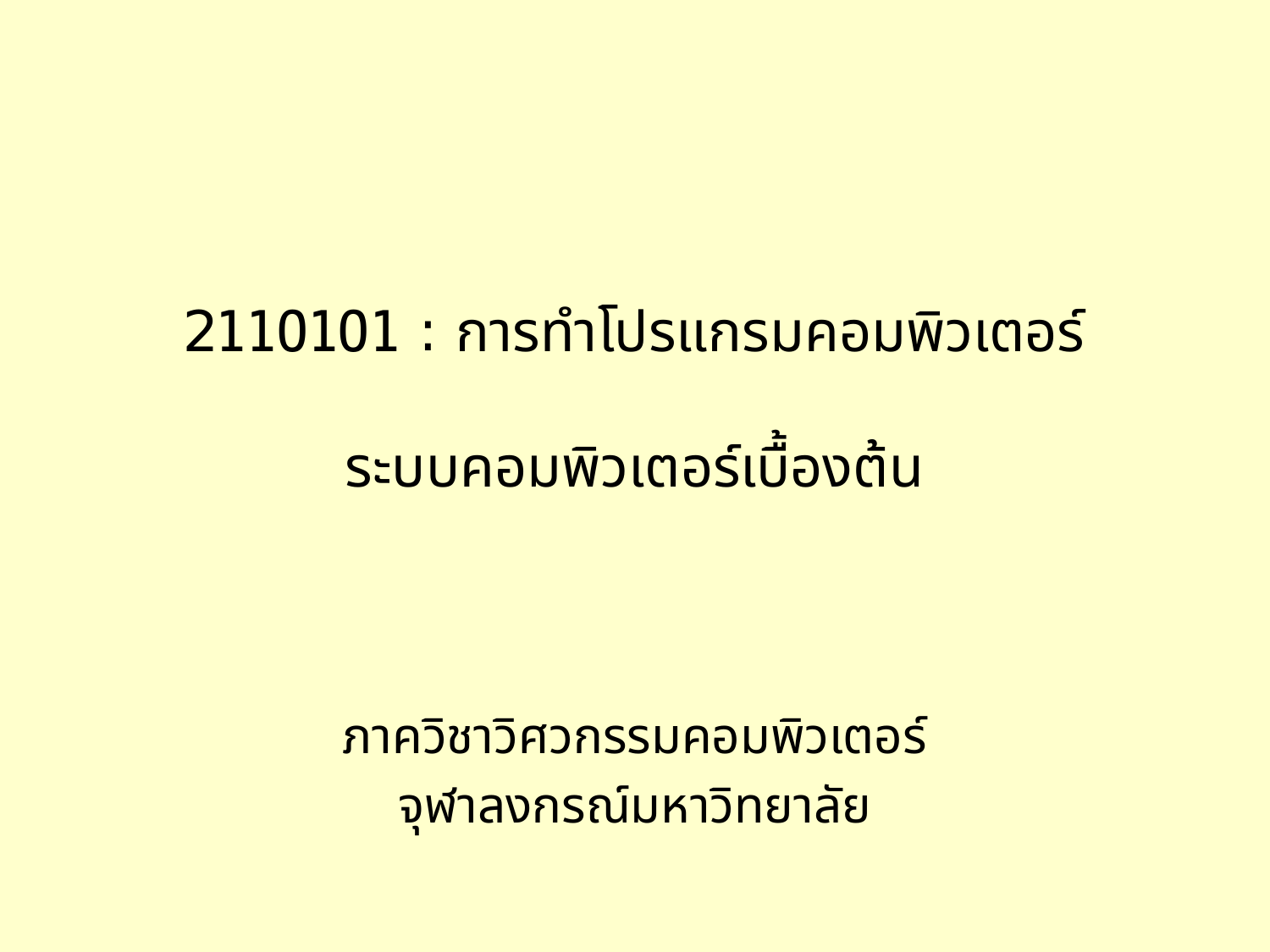

# 2110101 : การทำโปรแกรมคอมพิวเตอร์ ระบบคอมพิวเตอร์เบื้องต้น
ภาควิชาวิศวกรรมคอมพิวเตอร์
จุฬาลงกรณ์มหาวิทยาลัย